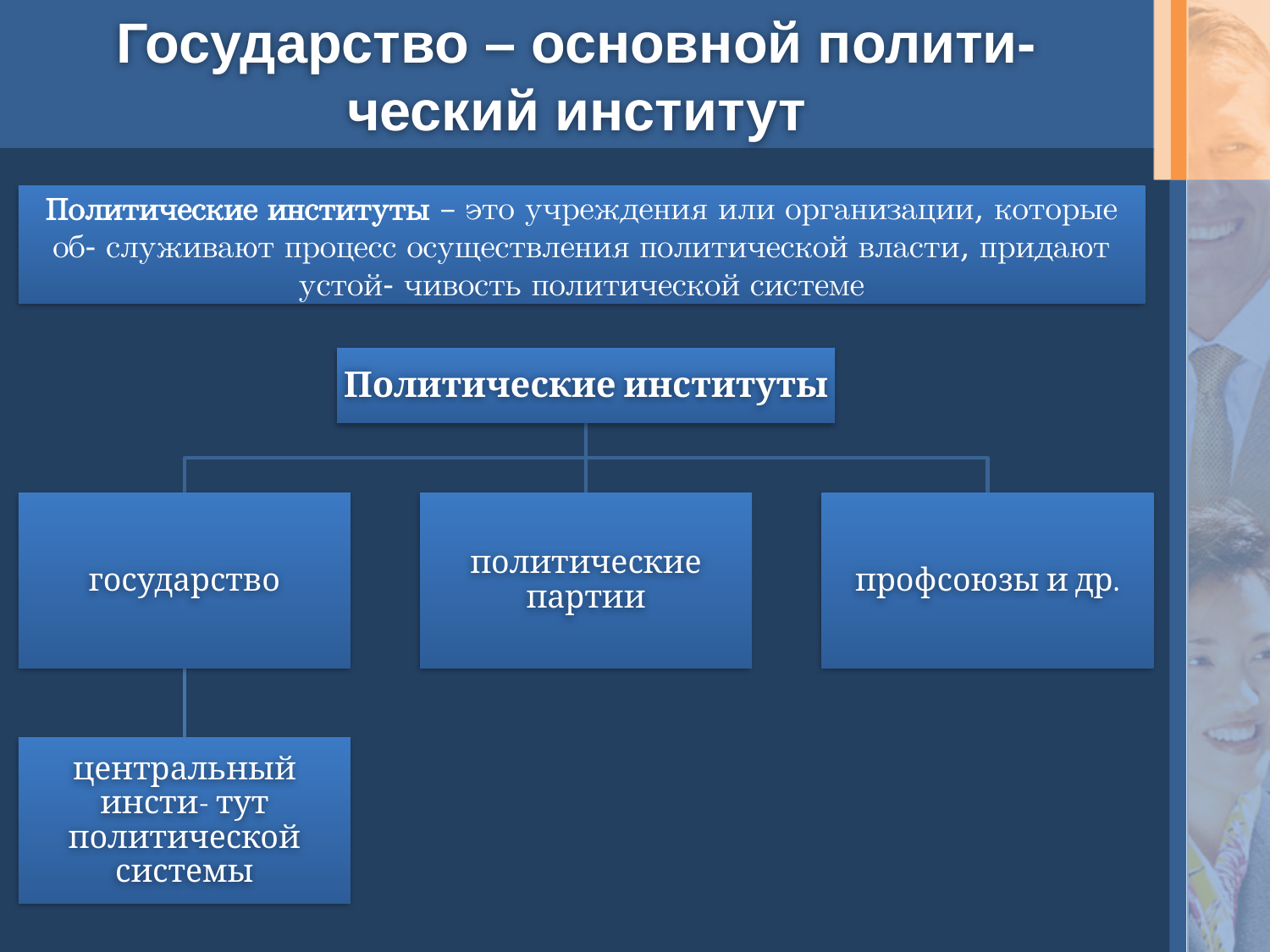

# Государство – основной полити- ческий институт
Политические институты – это учреждения или организации, которые об- служивают процесс осуществления политической власти, придают устой- чивость политической системе

Политические институты

государство

политические партии

профсоюзы и др.

центральный инсти- тут политической системы